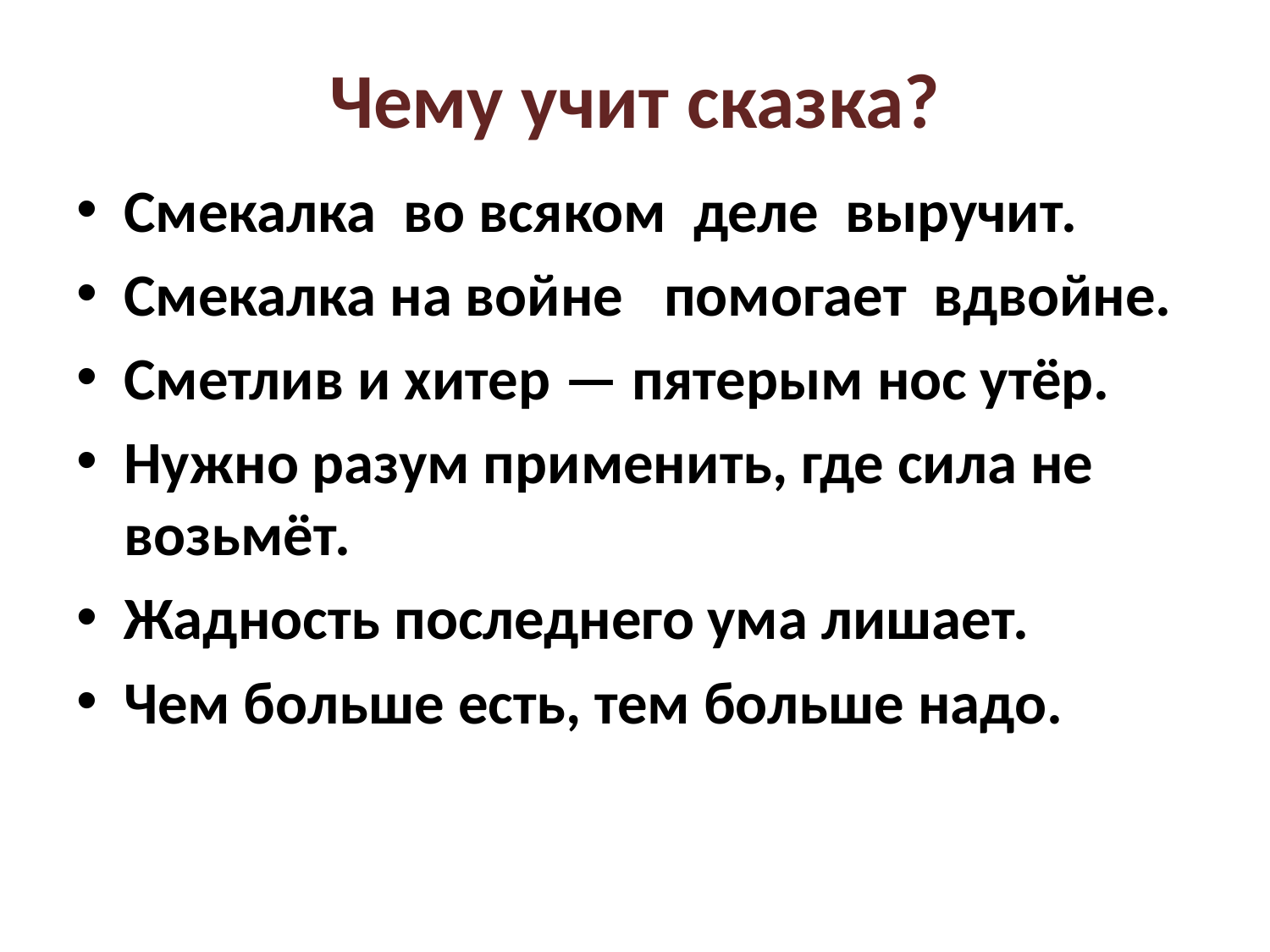

# Чему учит сказка?
Смекалка  во всяком  деле  выручит.
Смекалка на войне   помогает  вдвойне.
Сметлив и хитер — пятерым нос утёр.
Нужно разум применить, где сила не возьмёт.
Жадность последнего ума лишает.
Чем больше есть, тем больше надо.